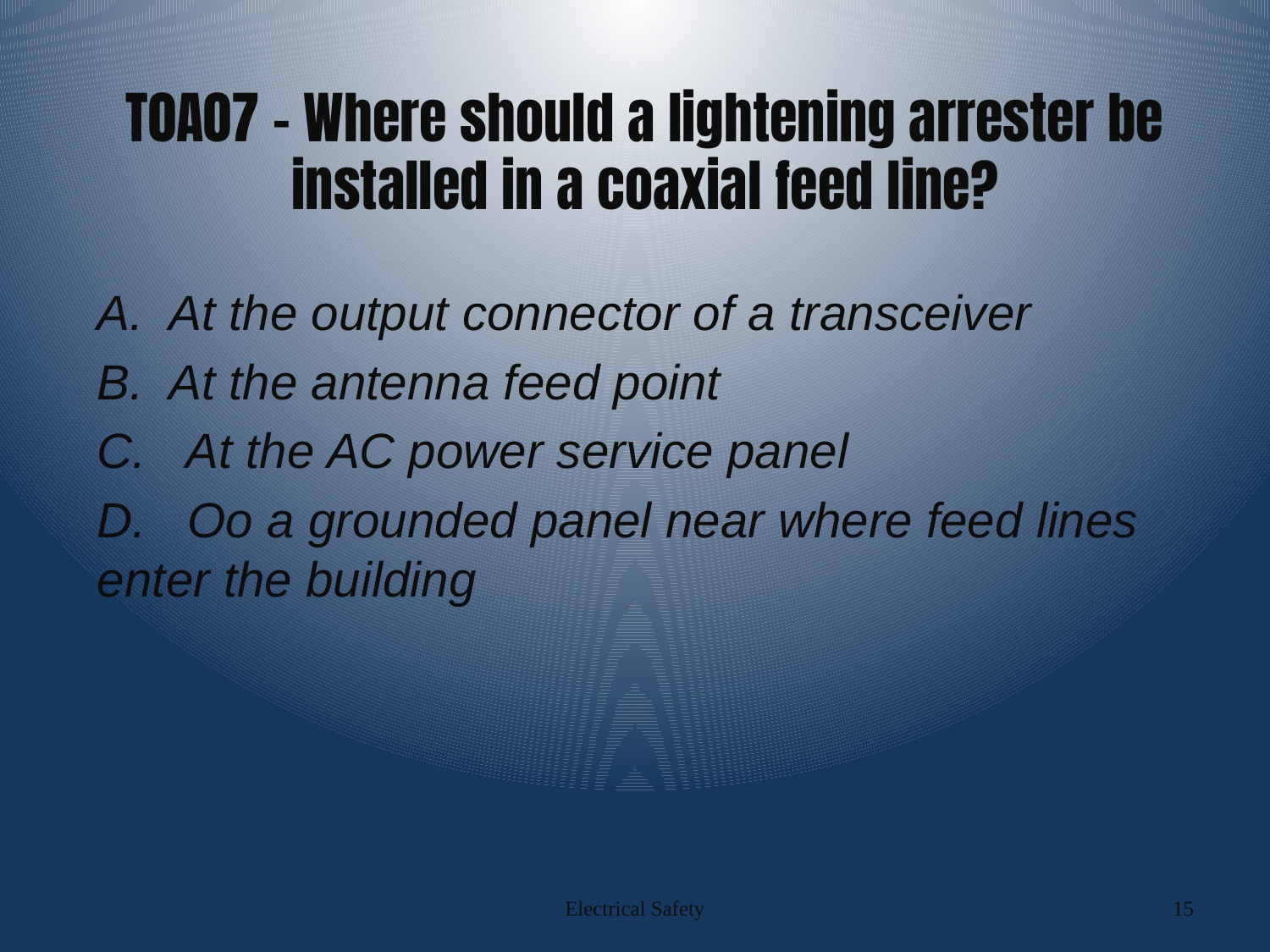

# T0A07 – Where should a lightening arrester be installed in a coaxial feed line?
At the output connector of a transceiver
At the antenna feed point
C.   At the AC power service panel
D.   Oo a grounded panel near where feed lines enter the building
Electrical Safety
15